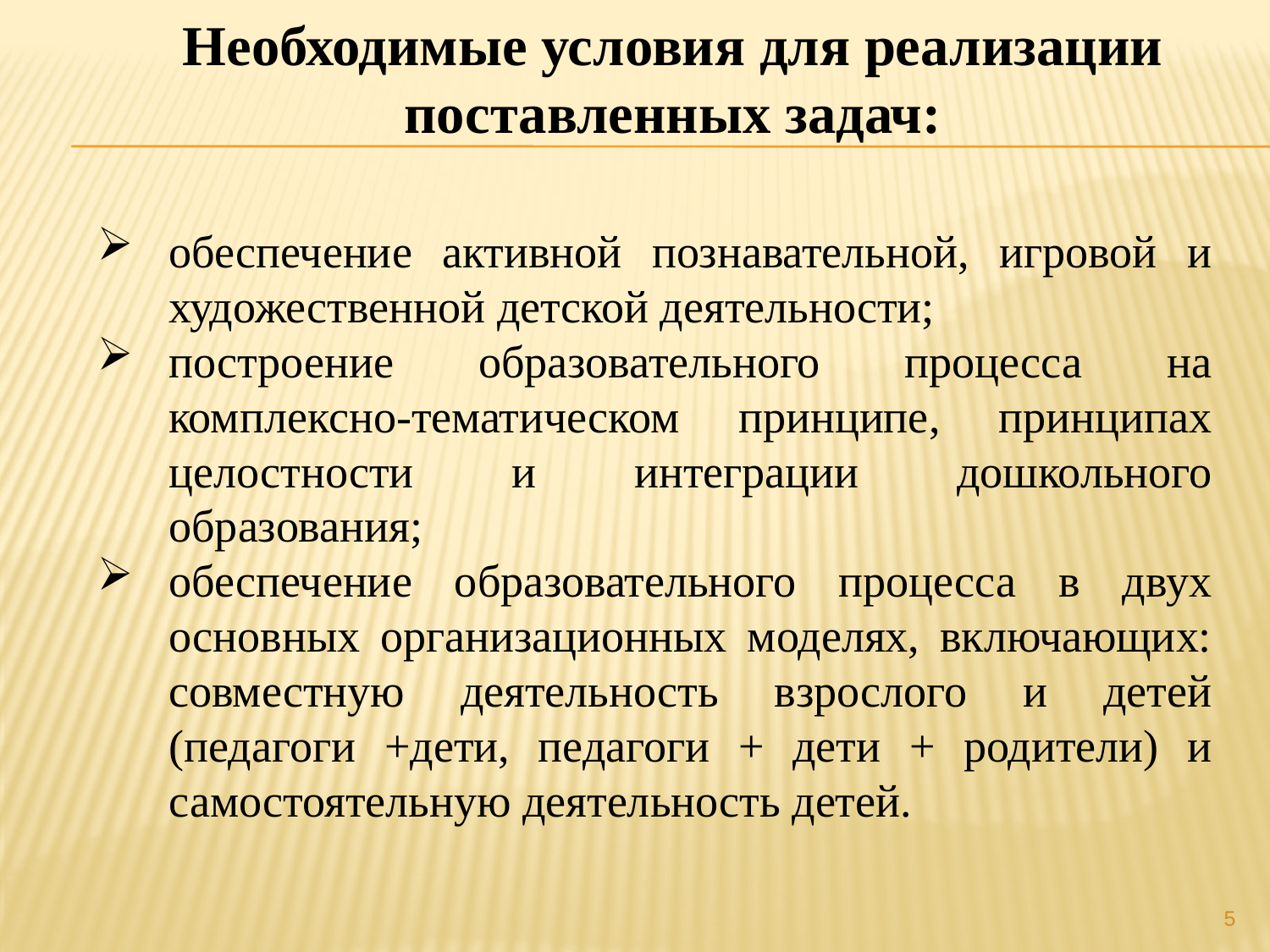

# Необходимые условия для реализации поставленных задач:
обеспечение активной познавательной, игровой и художественной детской деятельности;
построение образовательного процесса на комплексно-тематическом принципе, принципах целостности и интеграции дошкольного образования;
обеспечение образовательного процесса в двух основных организационных моделях, включающих: совместную деятельность взрослого и детей (педагоги +дети, педагоги + дети + родители) и самостоятельную деятельность детей.

5